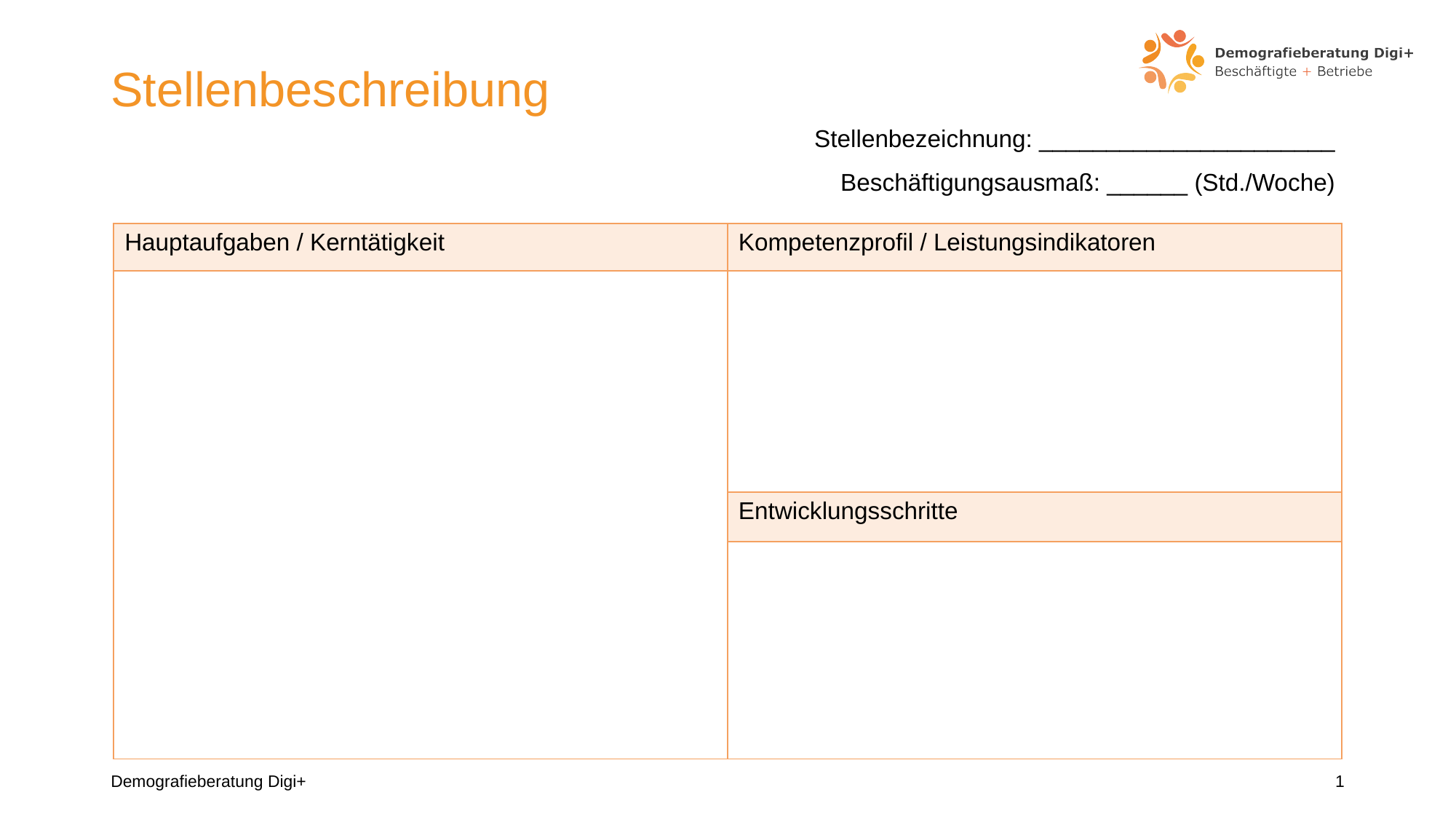

# Stellenbeschreibung
Stellenbezeichnung: ______________________
Beschäftigungsausmaß: ______ (Std./Woche)
| Hauptaufgaben / Kerntätigkeit | Kompetenzprofil / Leistungsindikatoren |
| --- | --- |
|  |  |
|  | Entwicklungsschritte |
|  |  |
Demografieberatung Digi+
1